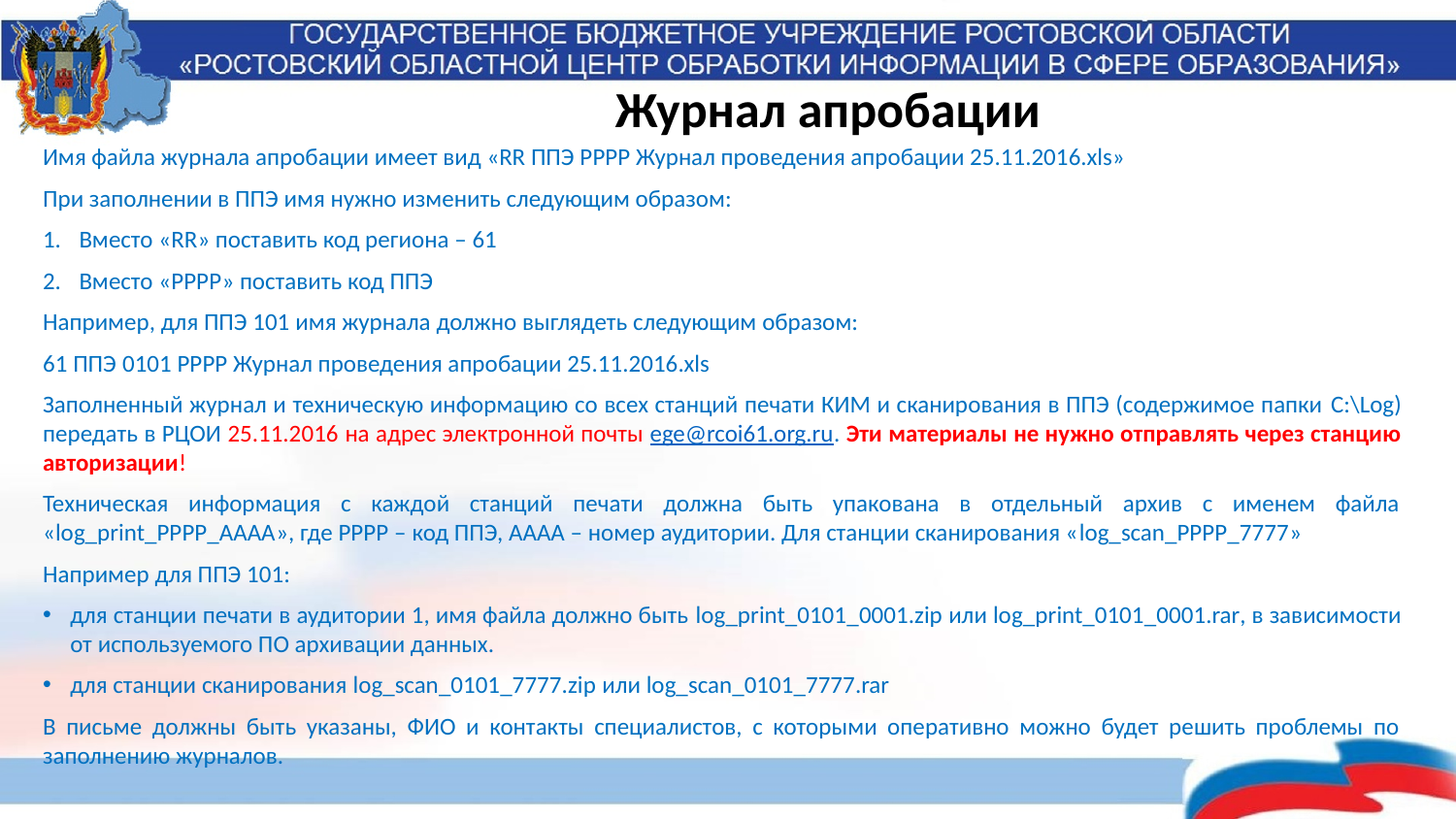

# Журнал апробации
Имя файла журнала апробации имеет вид «RR ППЭ PPPP Журнал проведения апробации 25.11.2016.xls»
При заполнении в ППЭ имя нужно изменить следующим образом:
Вместо «RR» поставить код региона – 61
Вместо «PPPP» поставить код ППЭ
Например, для ППЭ 101 имя журнала должно выглядеть следующим образом:
61 ППЭ 0101 PPPP Журнал проведения апробации 25.11.2016.xls
Заполненный журнал и техническую информацию со всех станций печати КИМ и сканирования в ППЭ (содержимое папки C:\Log) передать в РЦОИ 25.11.2016 на адрес электронной почты ege@rcoi61.org.ru. Эти материалы не нужно отправлять через станцию авторизации!
Техническая информация с каждой станций печати должна быть упакована в отдельный архив с именем файла «log_print_PPPP_AAAA», где PPPP – код ППЭ, АААА – номер аудитории. Для станции сканирования «log_scan_PPPP_7777»
Например для ППЭ 101:
для станции печати в аудитории 1, имя файла должно быть log_print_0101_0001.zip или log_print_0101_0001.rar, в зависимости от используемого ПО архивации данных.
для станции сканирования log_scan_0101_7777.zip или log_scan_0101_7777.rar
В письме должны быть указаны, ФИО и контакты специалистов, с которыми оперативно можно будет решить проблемы по заполнению журналов.